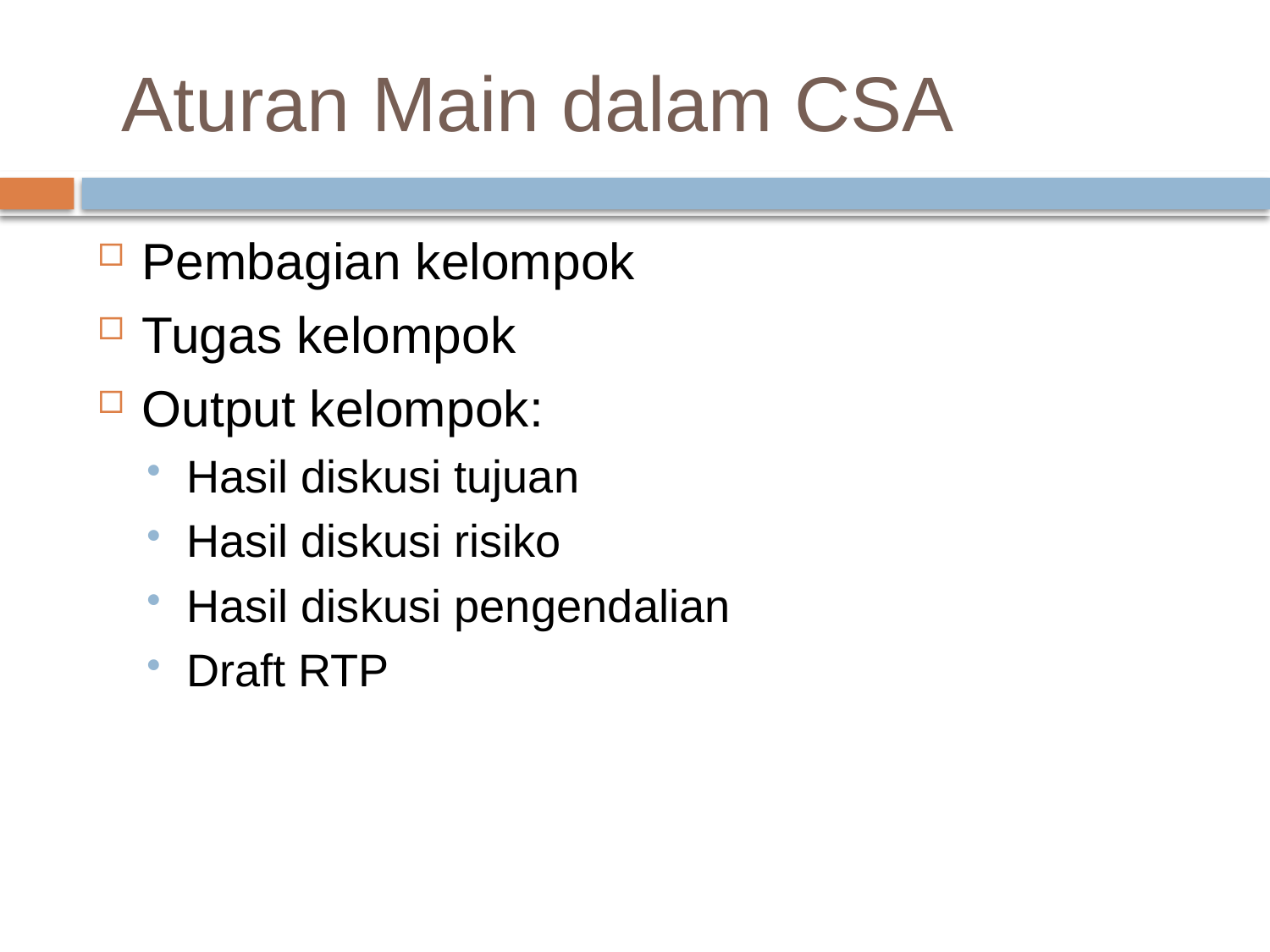

# Aturan Main dalam CSA
Pembagian kelompok
Tugas kelompok
Output kelompok:
Hasil diskusi tujuan
Hasil diskusi risiko
Hasil diskusi pengendalian
Draft RTP